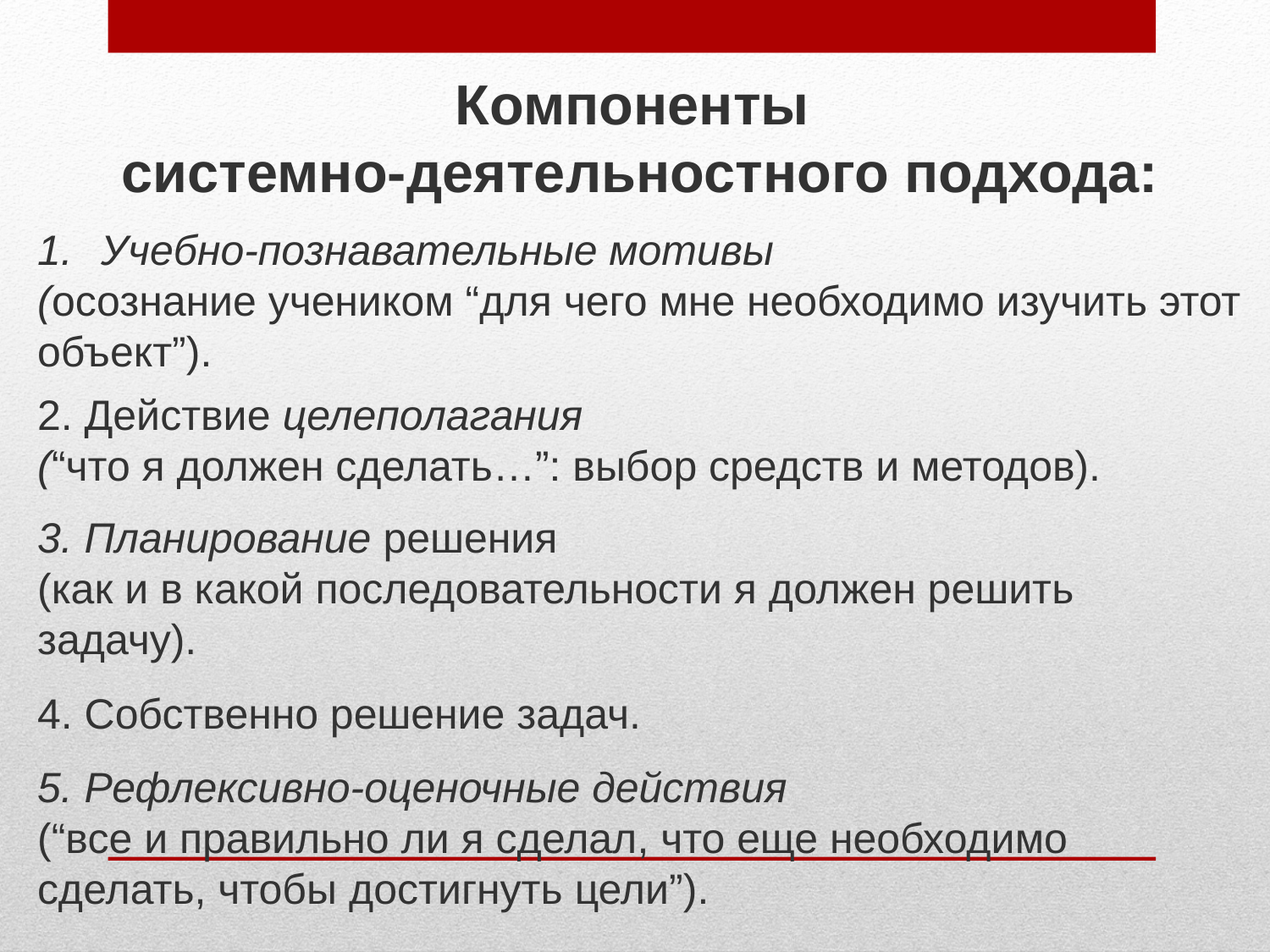

Компоненты
системно-деятельностного подхода:

Учебно-познавательные мотивы
(осознание учеником “для чего мне необходимо изучить этот объект”).

2. Действие целеполагания
(“что я должен сделать…”: выбор средств и методов).

3. Планирование решения
(как и в какой последовательности я должен решить задачу).

4. Собственно решение задач.

5. Рефлексивно-оценочные действия
(“все и правильно ли я сделал, что еще необходимо сделать, чтобы достигнуть цели”).